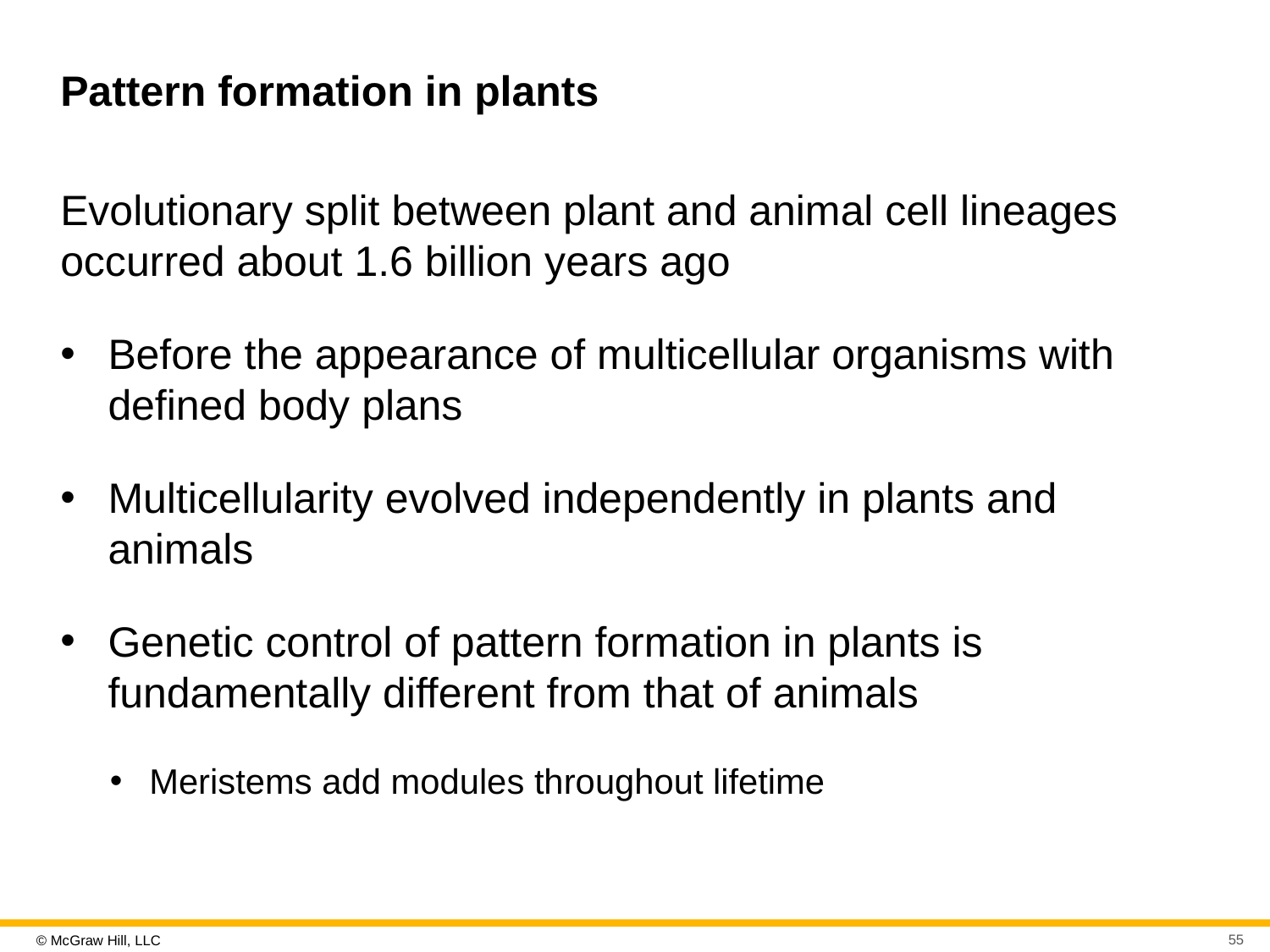

# Pattern formation in plants
Evolutionary split between plant and animal cell lineages occurred about 1.6 billion years ago
Before the appearance of multicellular organisms with defined body plans
Multicellularity evolved independently in plants and animals
Genetic control of pattern formation in plants is fundamentally different from that of animals
Meristems add modules throughout lifetime
55